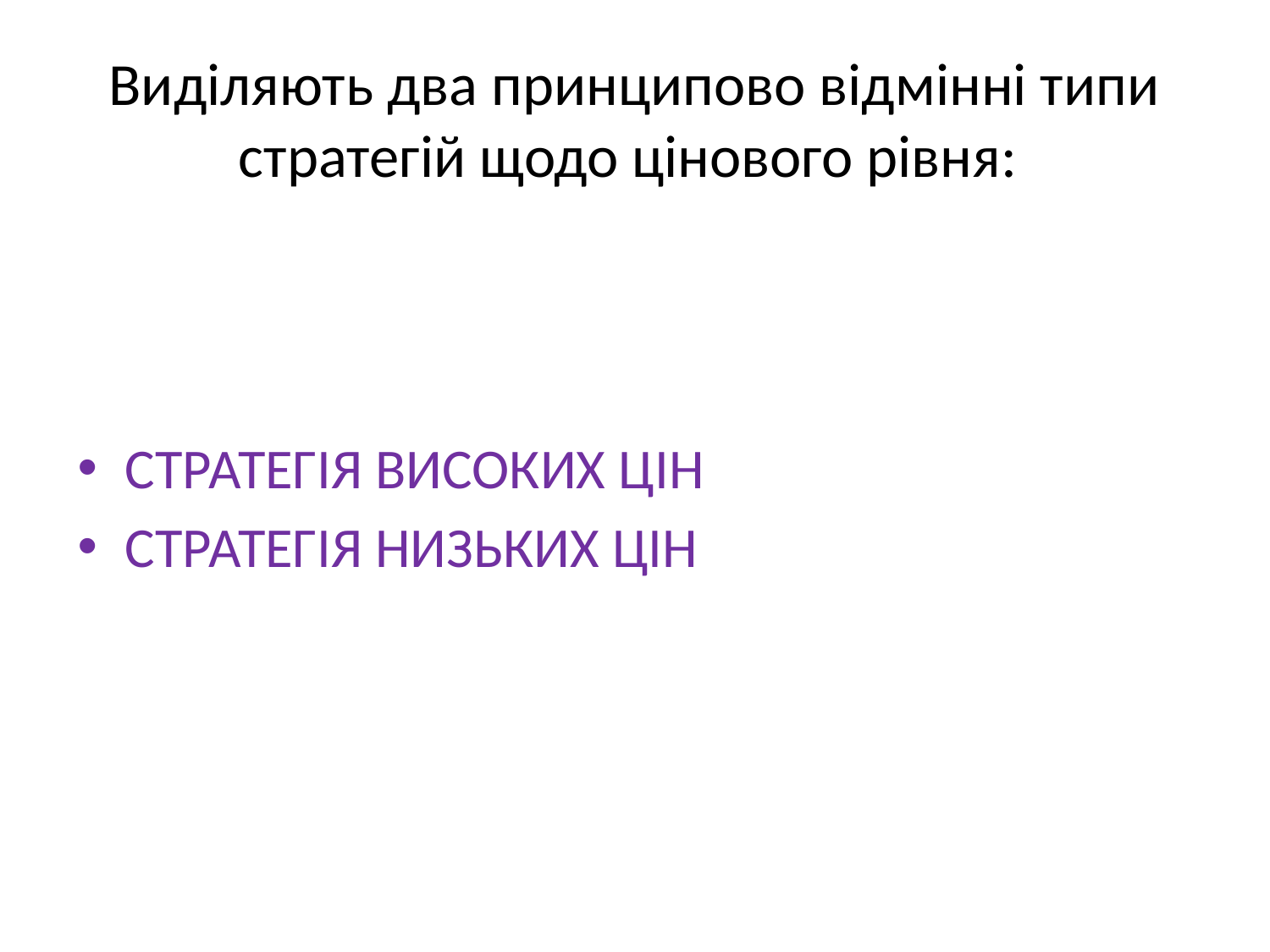

# Виділяють два принципово відмінні типи стратегій щодо цінового рівня:
СТРАТЕГІЯ ВИСОКИХ ЦІН
СТРАТЕГІЯ НИЗЬКИХ ЦІН